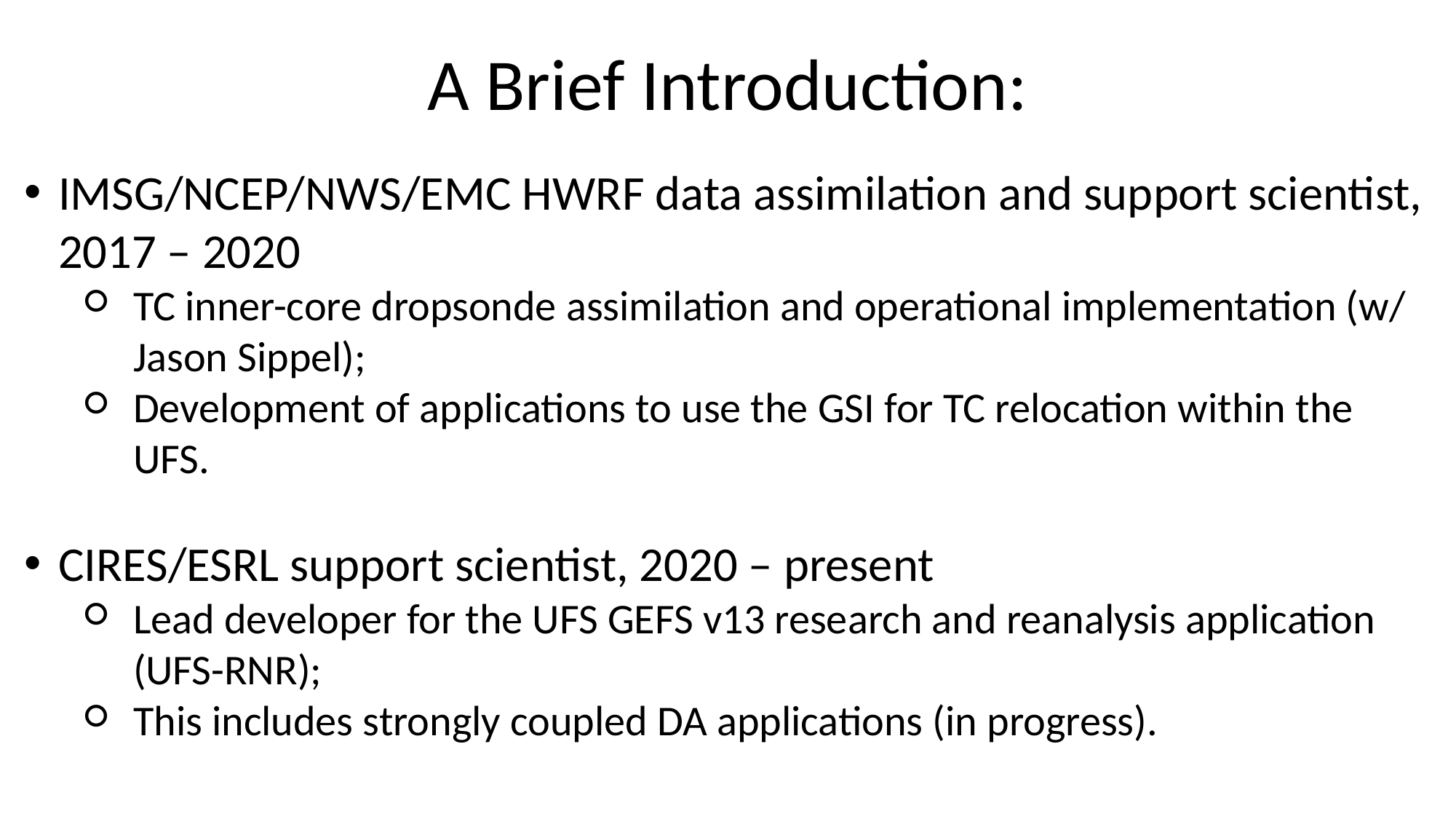

A Brief Introduction:

IMSG/NCEP/NWS/EMC HWRF data assimilation and support scientist, 2017 – 2020
TC inner-core dropsonde assimilation and operational implementation (w/ Jason Sippel);
Development of applications to use the GSI for TC relocation within the UFS.

CIRES/ESRL support scientist, 2020 – present
Lead developer for the UFS GEFS v13 research and reanalysis application (UFS-RNR);
This includes strongly coupled DA applications (in progress).